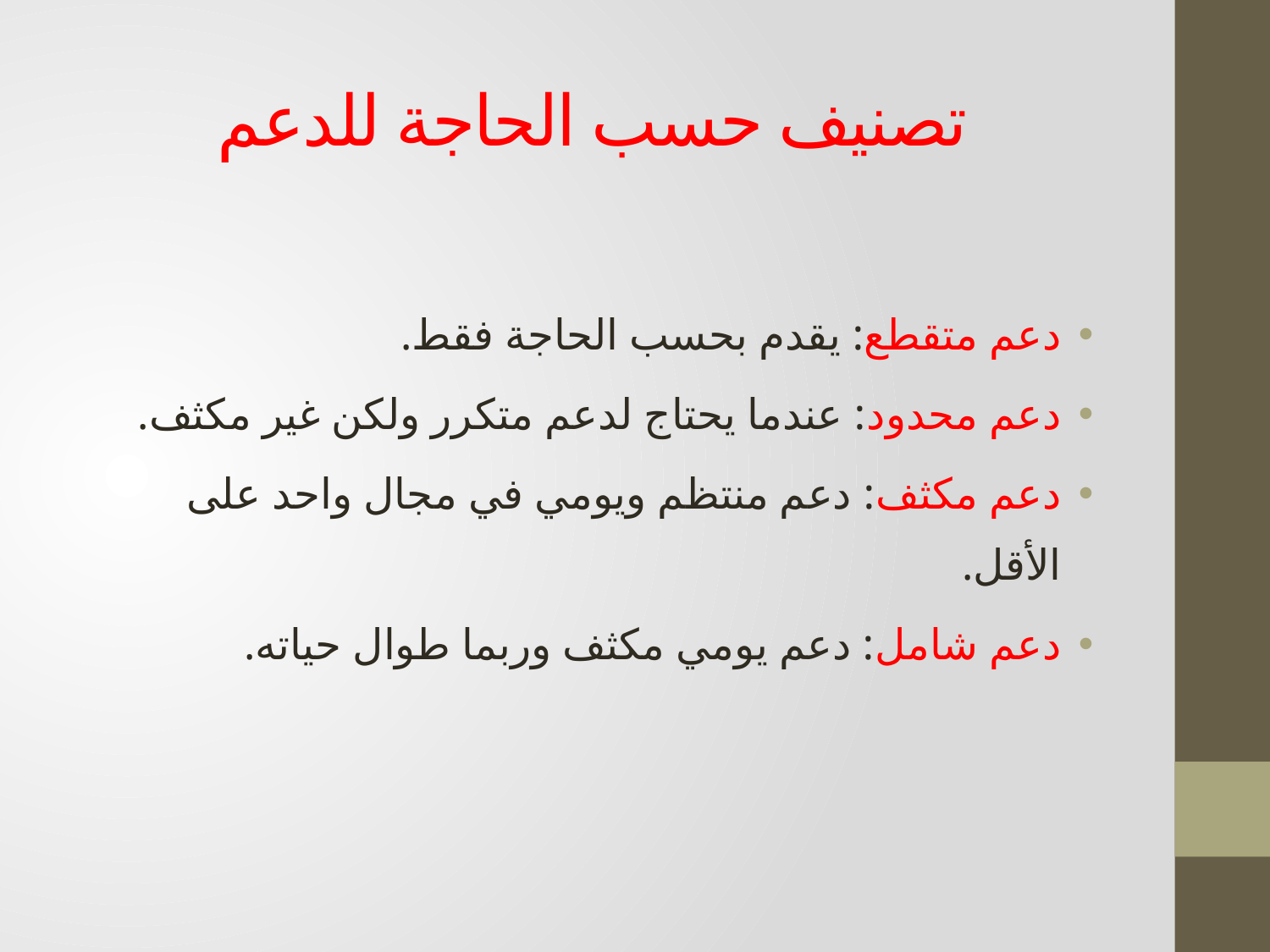

# تصنيف حسب الحاجة للدعم

دعم متقطع: يقدم بحسب الحاجة فقط.
دعم محدود: عندما يحتاج لدعم متكرر ولكن غير مكثف.
دعم مكثف: دعم منتظم ويومي في مجال واحد على الأقل.
دعم شامل: دعم يومي مكثف وربما طوال حياته.